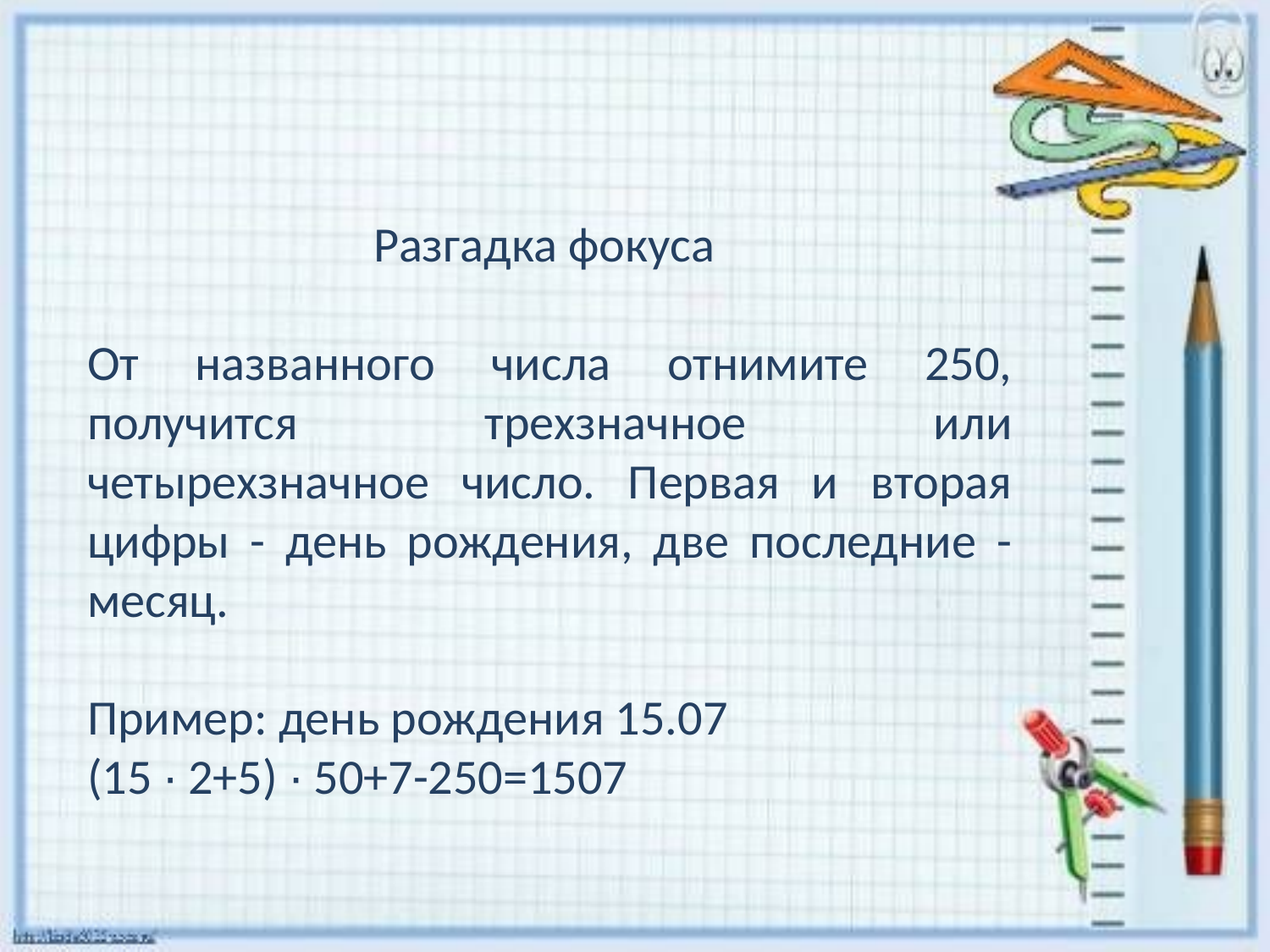

Разгадка фокуса

От названного числа отнимите 250, получится трехзначное или четырехзначное число. Первая и вторая цифры - день рождения, две последние - месяц.

Пример: день рождения 15.07
(15 ∙ 2+5) ∙ 50+7-250=1507